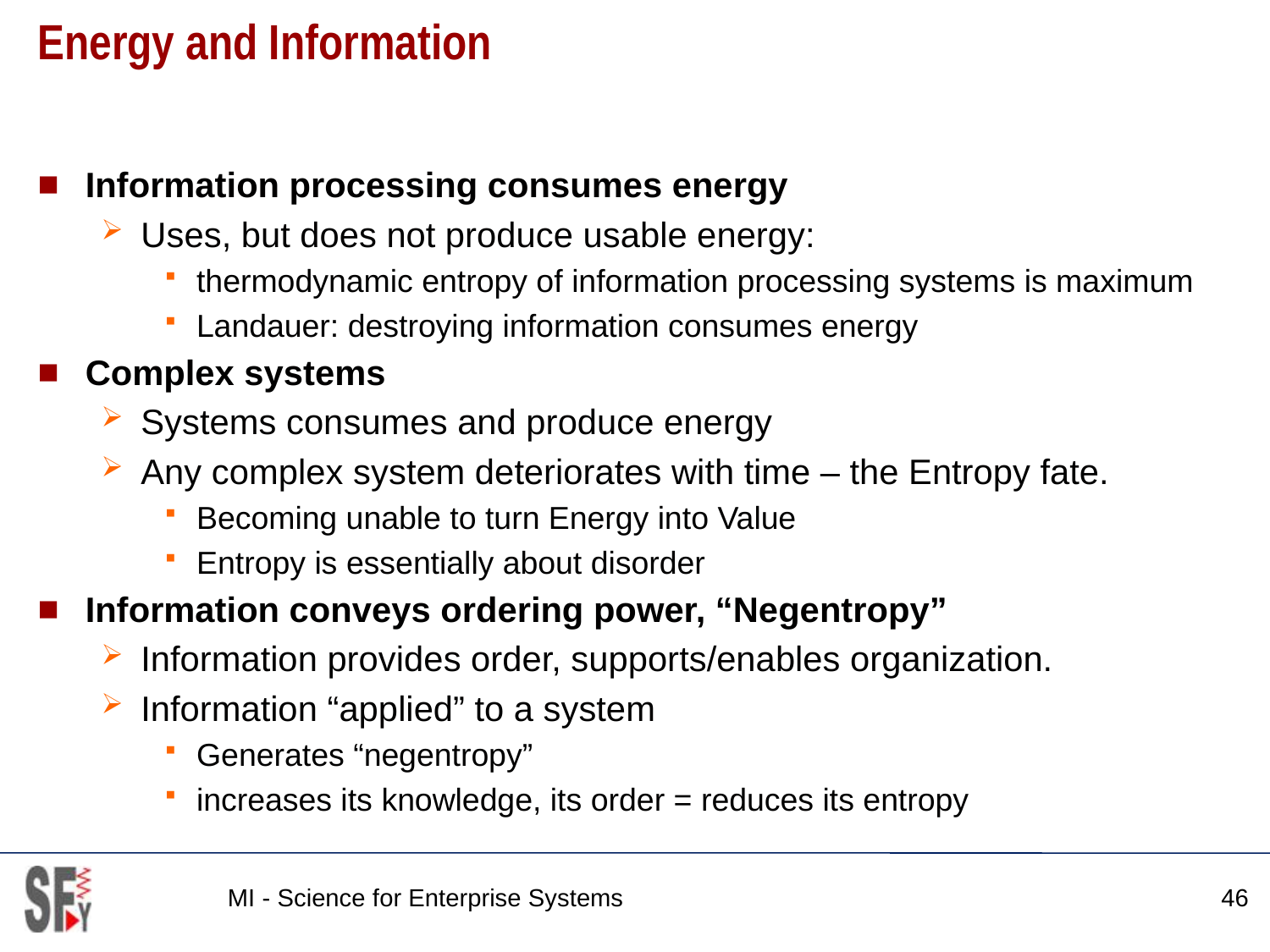

# Energy and Information
Information processing consumes energy
Uses, but does not produce usable energy:
thermodynamic entropy of information processing systems is maximum
Landauer: destroying information consumes energy
Complex systems
Systems consumes and produce energy
Any complex system deteriorates with time – the Entropy fate.
Becoming unable to turn Energy into Value
Entropy is essentially about disorder
Information conveys ordering power, “Negentropy”
Information provides order, supports/enables organization.
Information “applied” to a system
Generates “negentropy”
increases its knowledge, its order = reduces its entropy
MI - Science for Enterprise Systems
46